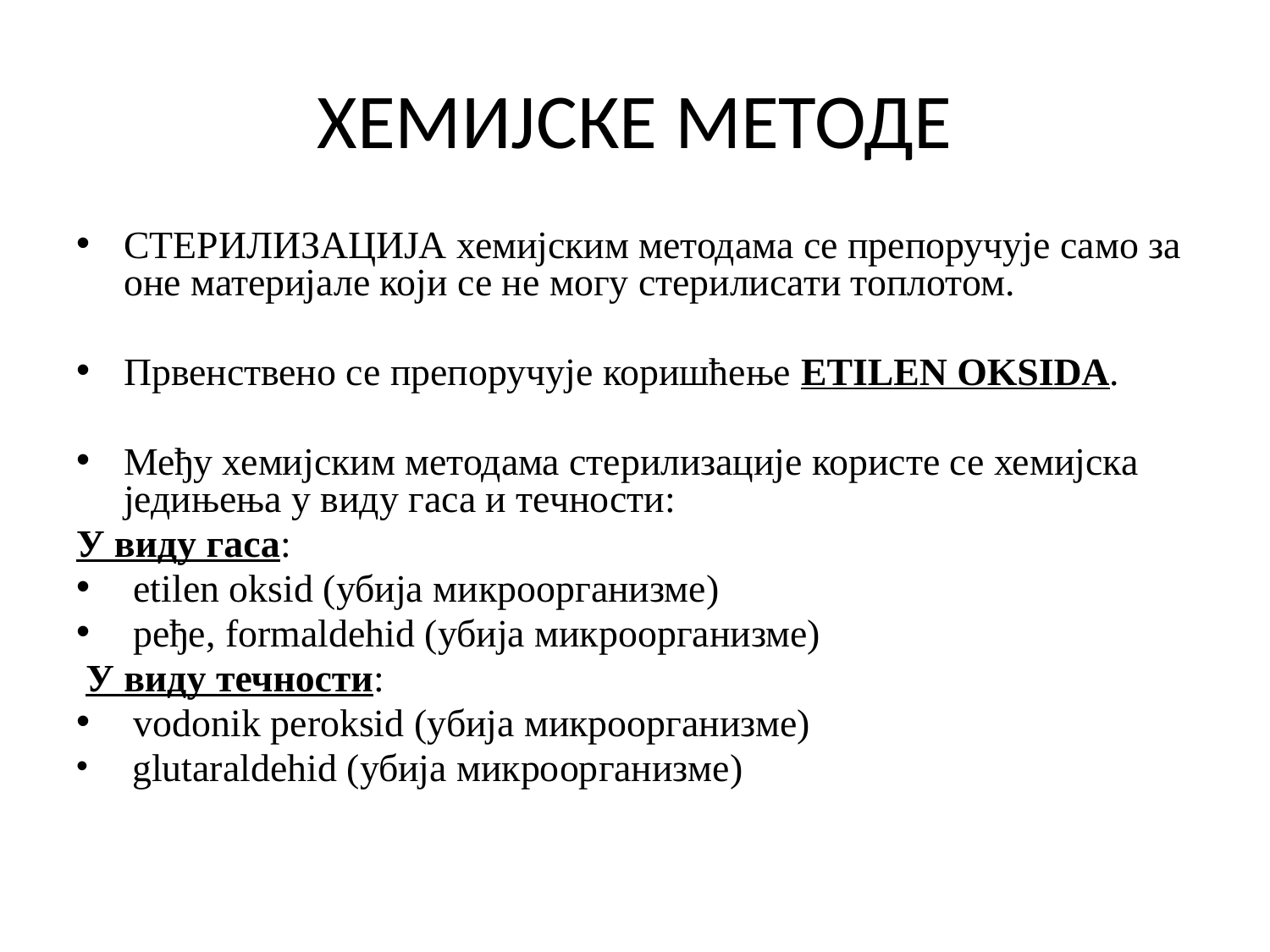

# ХЕМИЈСКЕ МЕТОДЕ
СТЕРИЛИЗАЦИЈА хемијским методама се препоручује само за оне материјале који се не могу стерилисати топлотом.

Првенствено се препоручује коришћење ETILEN OKSIDA.

Међу хемијским методама стерилизације користе се хемијска једињења у виду гаса и течности:
У виду гаса:
 etilen oksid (убија микроорганизме)
 ређе, formaldehid (убија микроорганизме)
 У виду течности:
 vodonik peroksid (убија микроорганизме)
 glutaraldehid (убија микроорганизме)